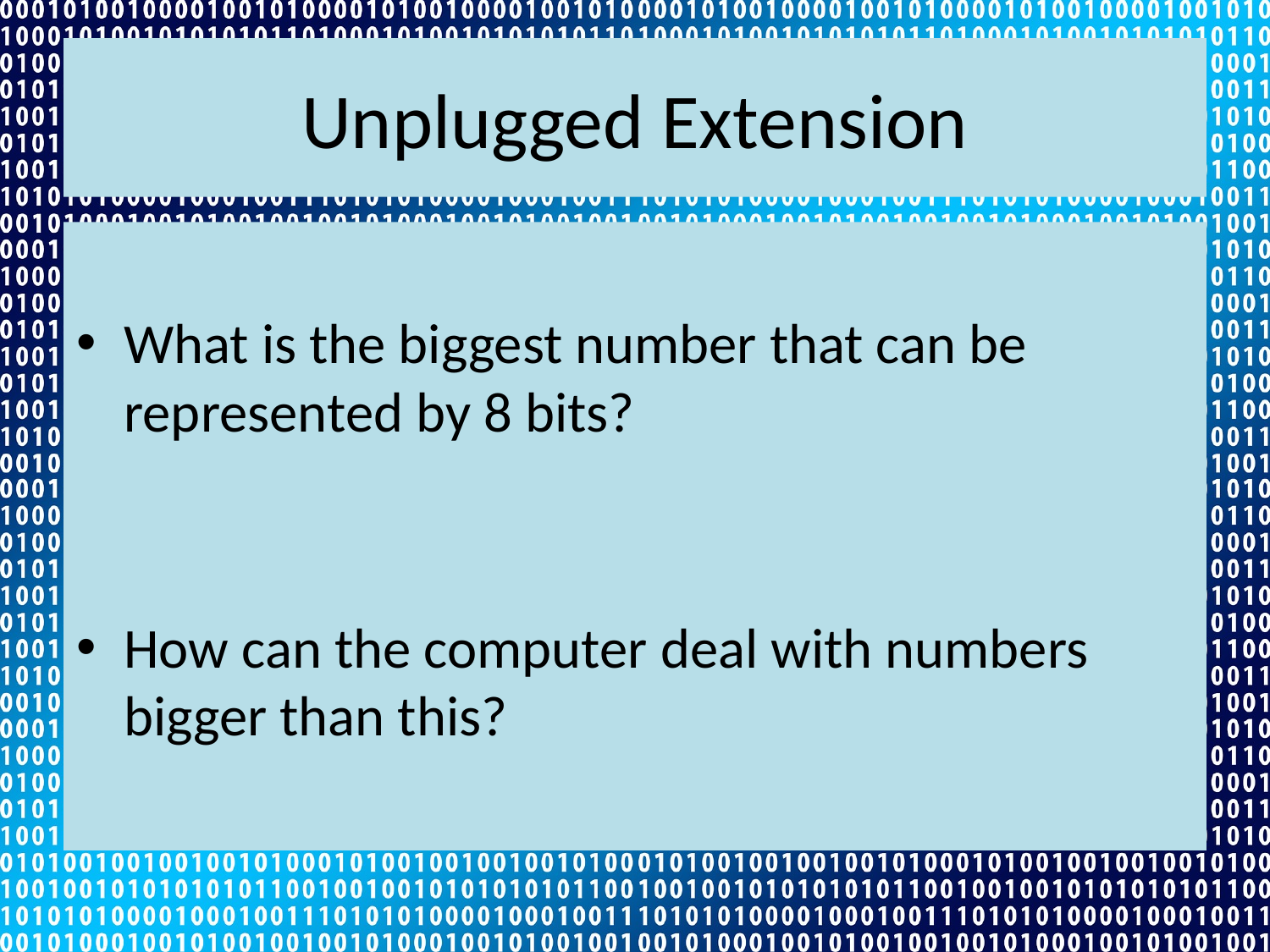

# Unplugged Extension

What is the biggest number that can be represented by 8 bits?

How can the computer deal with numbers bigger than this?